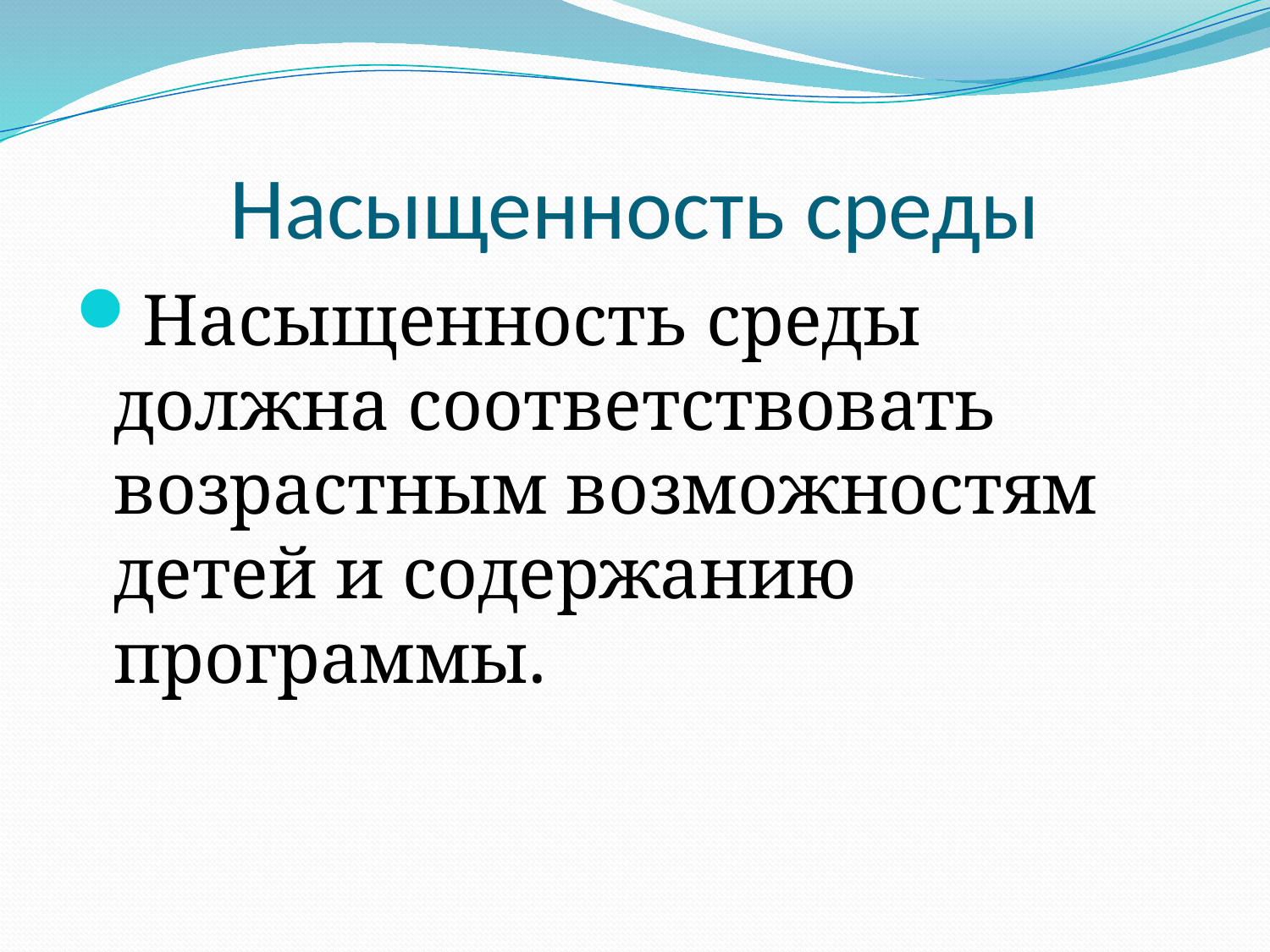

# Насыщенность среды
Насыщенность среды должна соответствовать возрастным возможностям детей и содержанию программы.